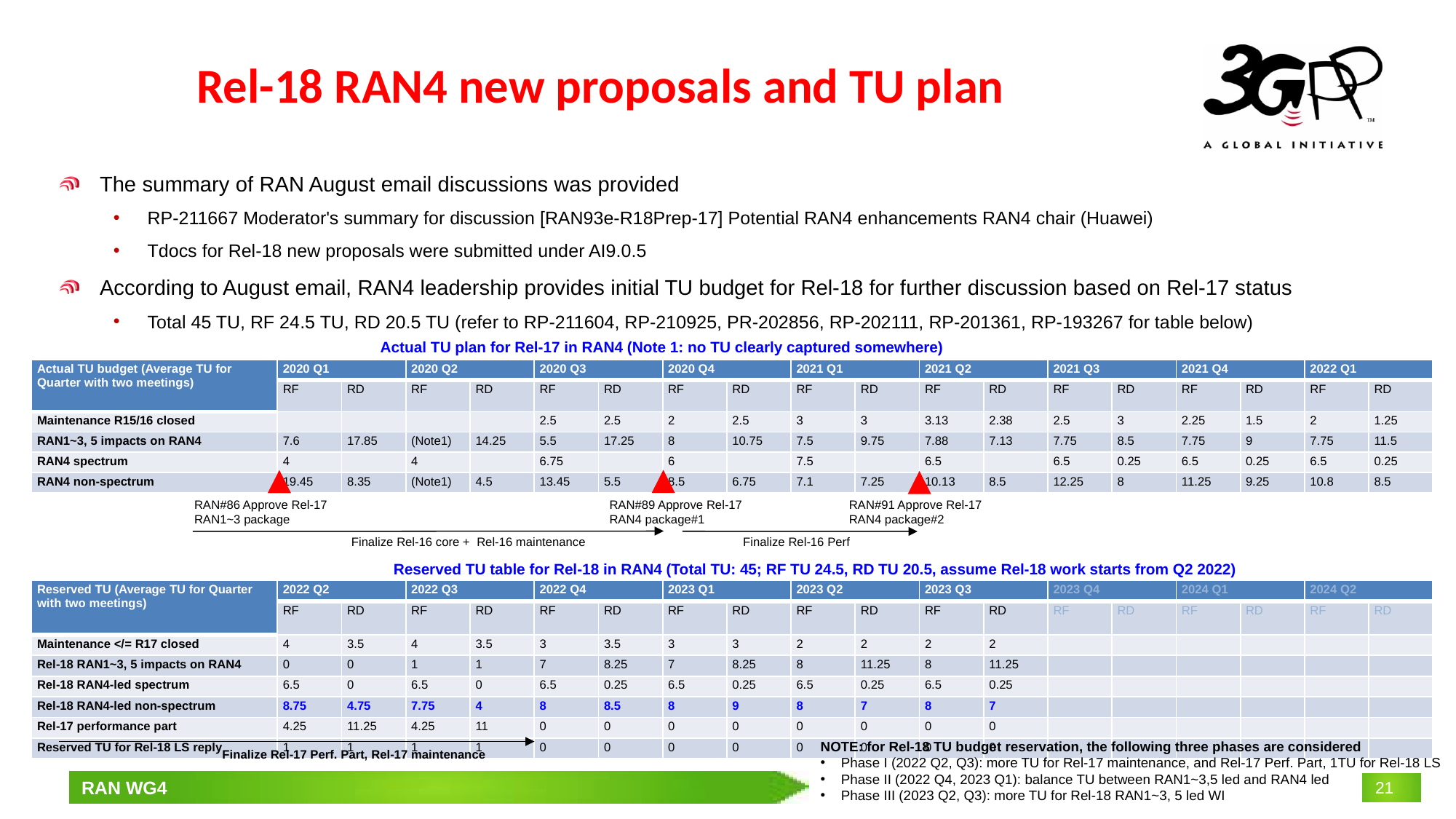

# Rel-18 RAN4 new proposals and TU plan
The summary of RAN August email discussions was provided
RP-211667 Moderator's summary for discussion [RAN93e-R18Prep-17] Potential RAN4 enhancements RAN4 chair (Huawei)
Tdocs for Rel-18 new proposals were submitted under AI9.0.5
According to August email, RAN4 leadership provides initial TU budget for Rel-18 for further discussion based on Rel-17 status
Total 45 TU, RF 24.5 TU, RD 20.5 TU (refer to RP-211604, RP-210925, PR-202856, RP-202111, RP-201361, RP-193267 for table below)

Actual TU plan for Rel-17 in RAN4 (Note 1: no TU clearly captured somewhere)
| Actual TU budget (Average TU for Quarter with two meetings) | 2020 Q1 |  | 2020 Q2 |  | 2020 Q3 |  | 2020 Q4 |  | 2021 Q1 |  | 2021 Q2 |  | 2021 Q3 |  | 2021 Q4 |  | 2022 Q1 |  |
| --- | --- | --- | --- | --- | --- | --- | --- | --- | --- | --- | --- | --- | --- | --- | --- | --- | --- | --- |
|  | RF | RD | RF | RD | RF | RD | RF | RD | RF | RD | RF | RD | RF | RD | RF | RD | RF | RD |
| Maintenance R15/16 closed |  |  |  |  | 2.5 | 2.5 | 2 | 2.5 | 3 | 3 | 3.13 | 2.38 | 2.5 | 3 | 2.25 | 1.5 | 2 | 1.25 |
| RAN1~3, 5 impacts on RAN4 | 7.6 | 17.85 | (Note1) | 14.25 | 5.5 | 17.25 | 8 | 10.75 | 7.5 | 9.75 | 7.88 | 7.13 | 7.75 | 8.5 | 7.75 | 9 | 7.75 | 11.5 |
| RAN4 spectrum | 4 |  | 4 |  | 6.75 |  | 6 |  | 7.5 |  | 6.5 |  | 6.5 | 0.25 | 6.5 | 0.25 | 6.5 | 0.25 |
| RAN4 non-spectrum | 19.45 | 8.35 | (Note1) | 4.5 | 13.45 | 5.5 | 8.5 | 6.75 | 7.1 | 7.25 | 10.13 | 8.5 | 12.25 | 8 | 11.25 | 9.25 | 10.8 | 8.5 |

RAN#86 Approve Rel-17 RAN1~3 package
RAN#89 Approve Rel-17 RAN4 package#1
RAN#91 Approve Rel-17 RAN4 package#2
Finalize Rel-16 core +  Rel-16 maintenance
Finalize Rel-16 Perf
Reserved TU table for Rel-18 in RAN4 (Total TU: 45; RF TU 24.5, RD TU 20.5, assume Rel-18 work starts from Q2 2022)
| Reserved TU (Average TU for Quarter with two meetings) | 2022 Q2 |  | 2022 Q3 |  | 2022 Q4 |  | 2023 Q1 |  | 2023 Q2 |  | 2023 Q3 |  | 2023 Q4 |  | 2024 Q1 |  | 2024 Q2 |  |
| --- | --- | --- | --- | --- | --- | --- | --- | --- | --- | --- | --- | --- | --- | --- | --- | --- | --- | --- |
|  | RF | RD | RF | RD | RF | RD | RF | RD | RF | RD | RF | RD | RF | RD | RF | RD | RF | RD |
| Maintenance </= R17 closed | 4 | 3.5 | 4 | 3.5 | 3 | 3.5 | 3 | 3 | 2 | 2 | 2 | 2 |  |  |  |  |  |  |
| Rel-18 RAN1~3, 5 impacts on RAN4 | 0 | 0 | 1 | 1 | 7 | 8.25 | 7 | 8.25 | 8 | 11.25 | 8 | 11.25 |  |  |  |  |  |  |
| Rel-18 RAN4-led spectrum | 6.5 | 0 | 6.5 | 0 | 6.5 | 0.25 | 6.5 | 0.25 | 6.5 | 0.25 | 6.5 | 0.25 |  |  |  |  |  |  |
| Rel-18 RAN4-led non-spectrum | 8.75 | 4.75 | 7.75 | 4 | 8 | 8.5 | 8 | 9 | 8 | 7 | 8 | 7 |  |  |  |  |  |  |
| Rel-17 performance part | 4.25 | 11.25 | 4.25 | 11 | 0 | 0 | 0 | 0 | 0 | 0 | 0 | 0 |  |  |  |  |  |  |
| Reserved TU for Rel-18 LS reply | 1 | 1 | 1 | 1 | 0 | 0 | 0 | 0 | 0 | 0 | 0 | 0 |  |  |  |  |  |  |
NOTE: for Rel-18 TU budget reservation, the following three phases are considered
Phase I (2022 Q2, Q3): more TU for Rel-17 maintenance, and Rel-17 Perf. Part, 1TU for Rel-18 LS
Phase II (2022 Q4, 2023 Q1): balance TU between RAN1~3,5 led and RAN4 led
Phase III (2023 Q2, Q3): more TU for Rel-18 RAN1~3, 5 led WI

Finalize Rel-17 Perf. Part, Rel-17 maintenance